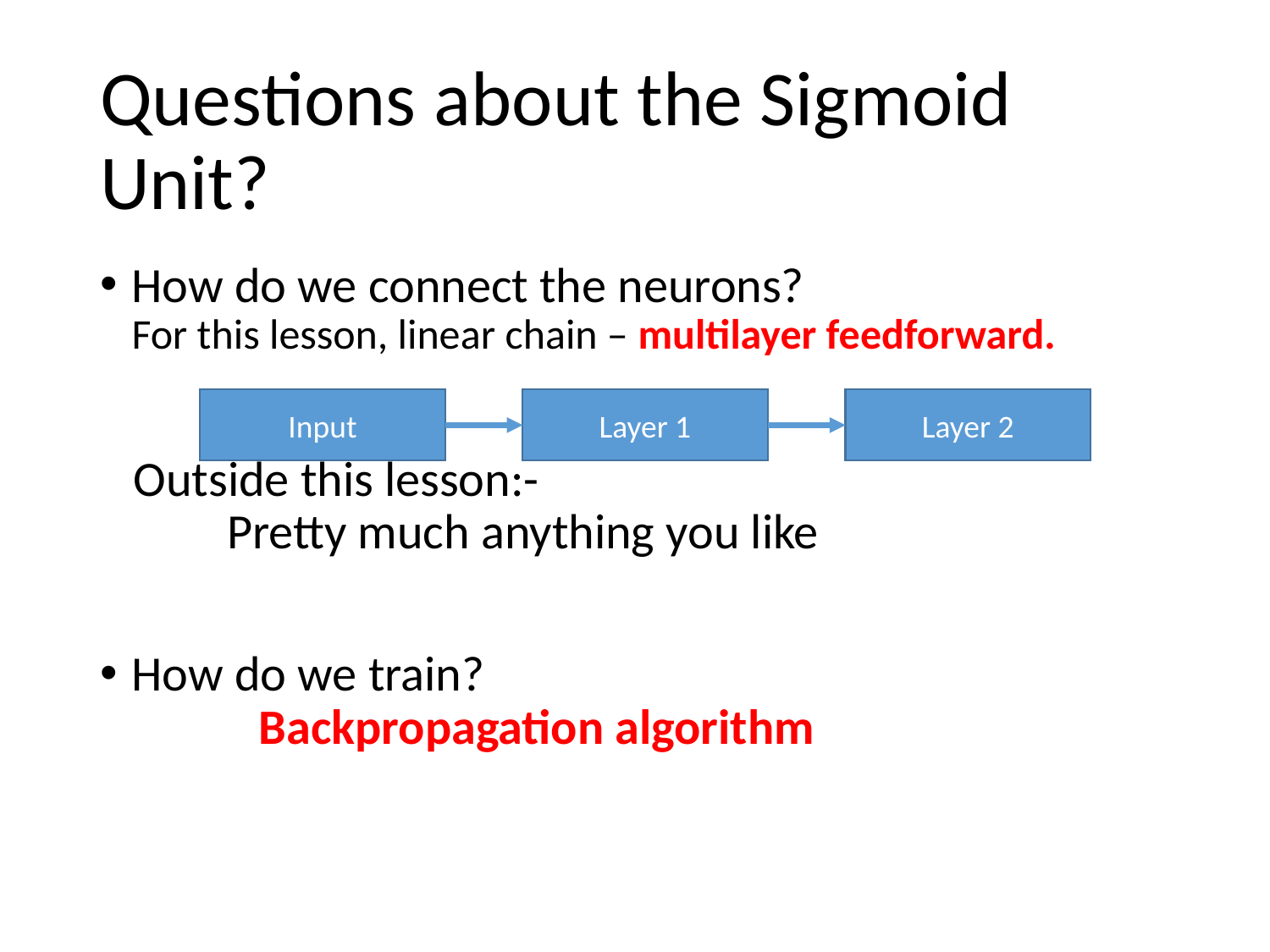

# Questions about the Sigmoid Unit?
How do we connect the neurons?
For this lesson, linear chain – multilayer feedforward.
   Outside this lesson:-
	Pretty much anything you like

How do we train?
	Backpropagation algorithm
Layer 2
Layer 1
Input